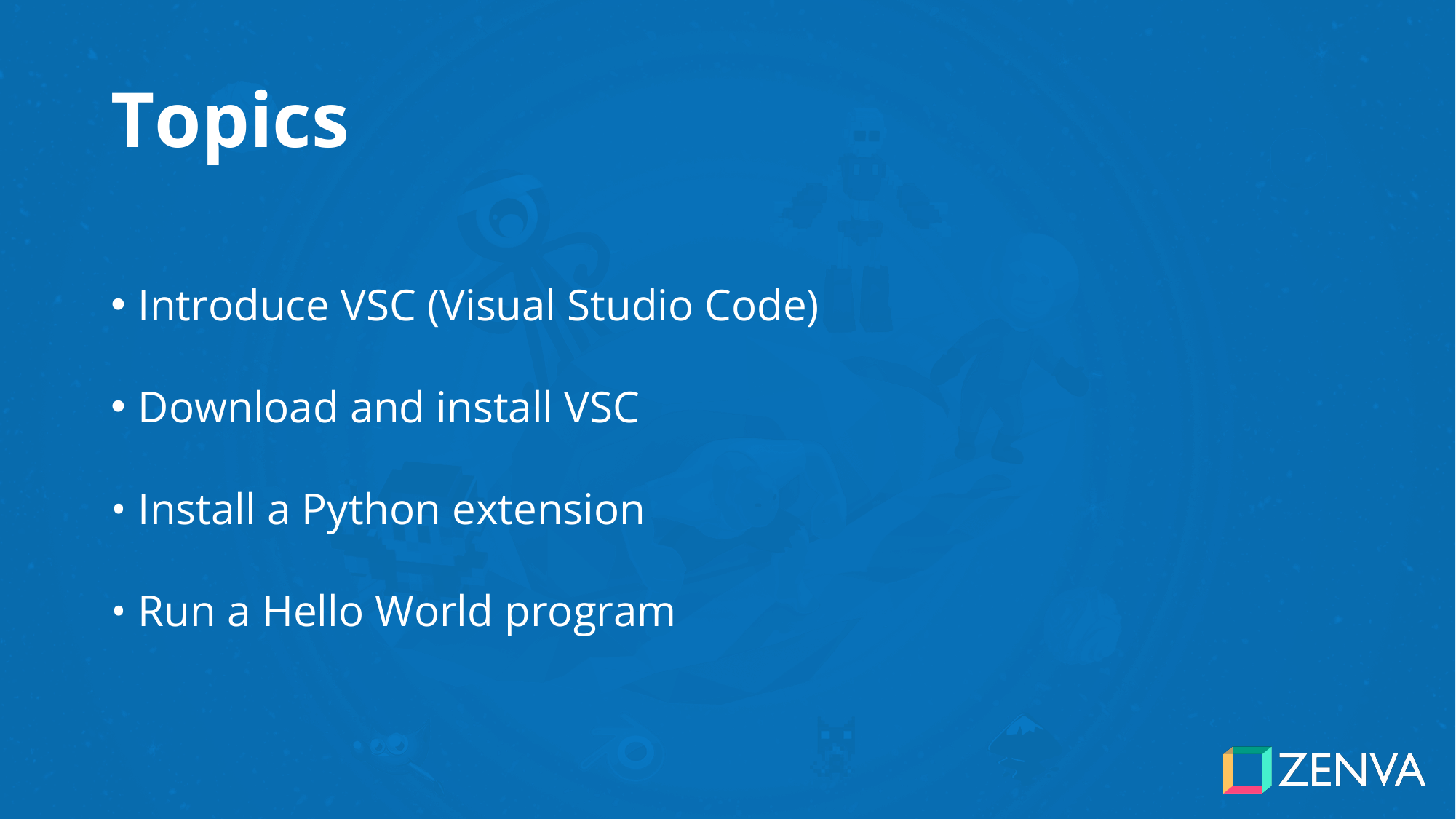

# Topics
Introduce VSC (Visual Studio Code)
Download and install VSC
Install a Python extension
Run a Hello World program